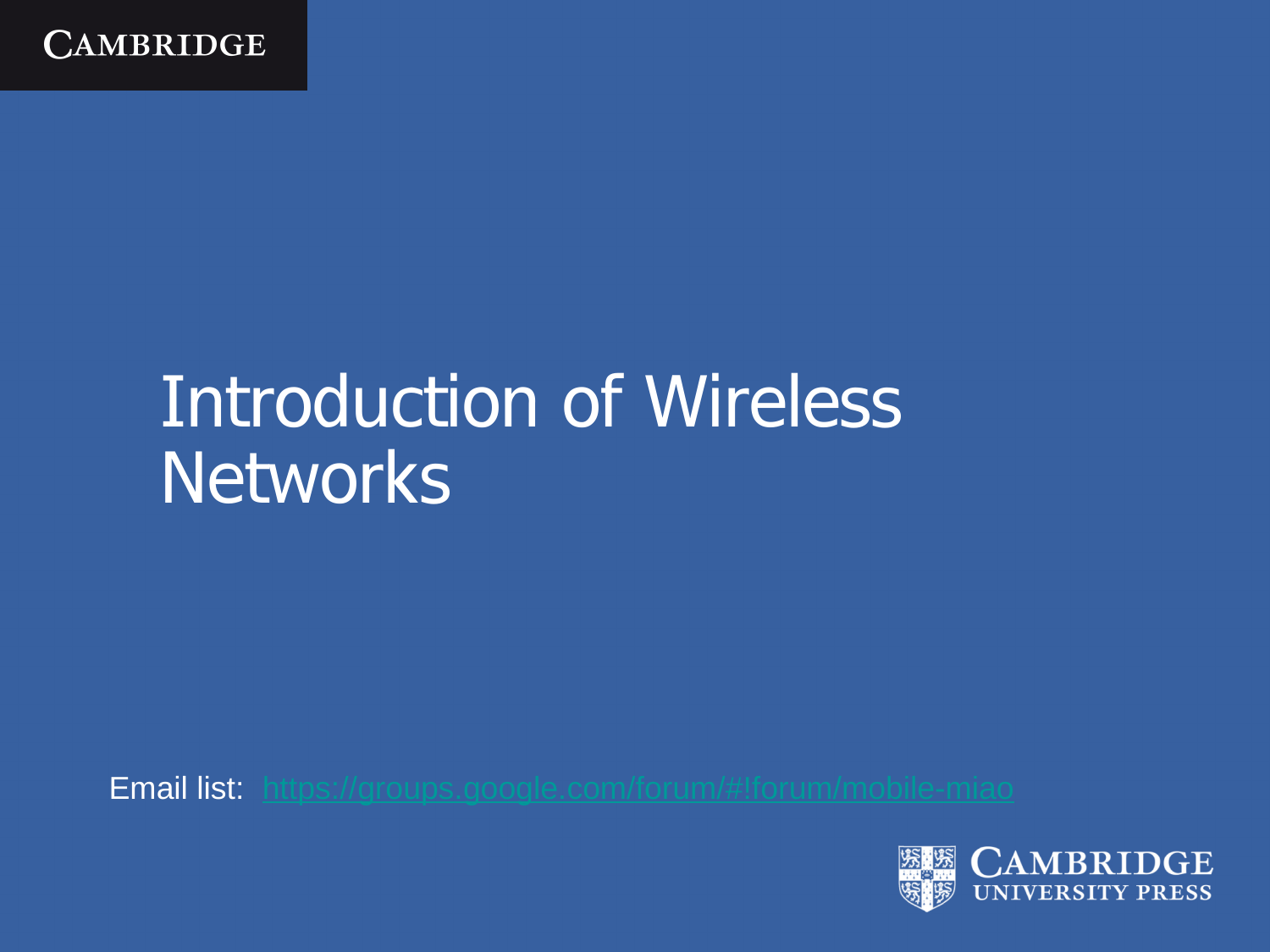

# Introduction of Wireless Networks
Email list:  https://groups.google.com/forum/#!forum/mobile-miao